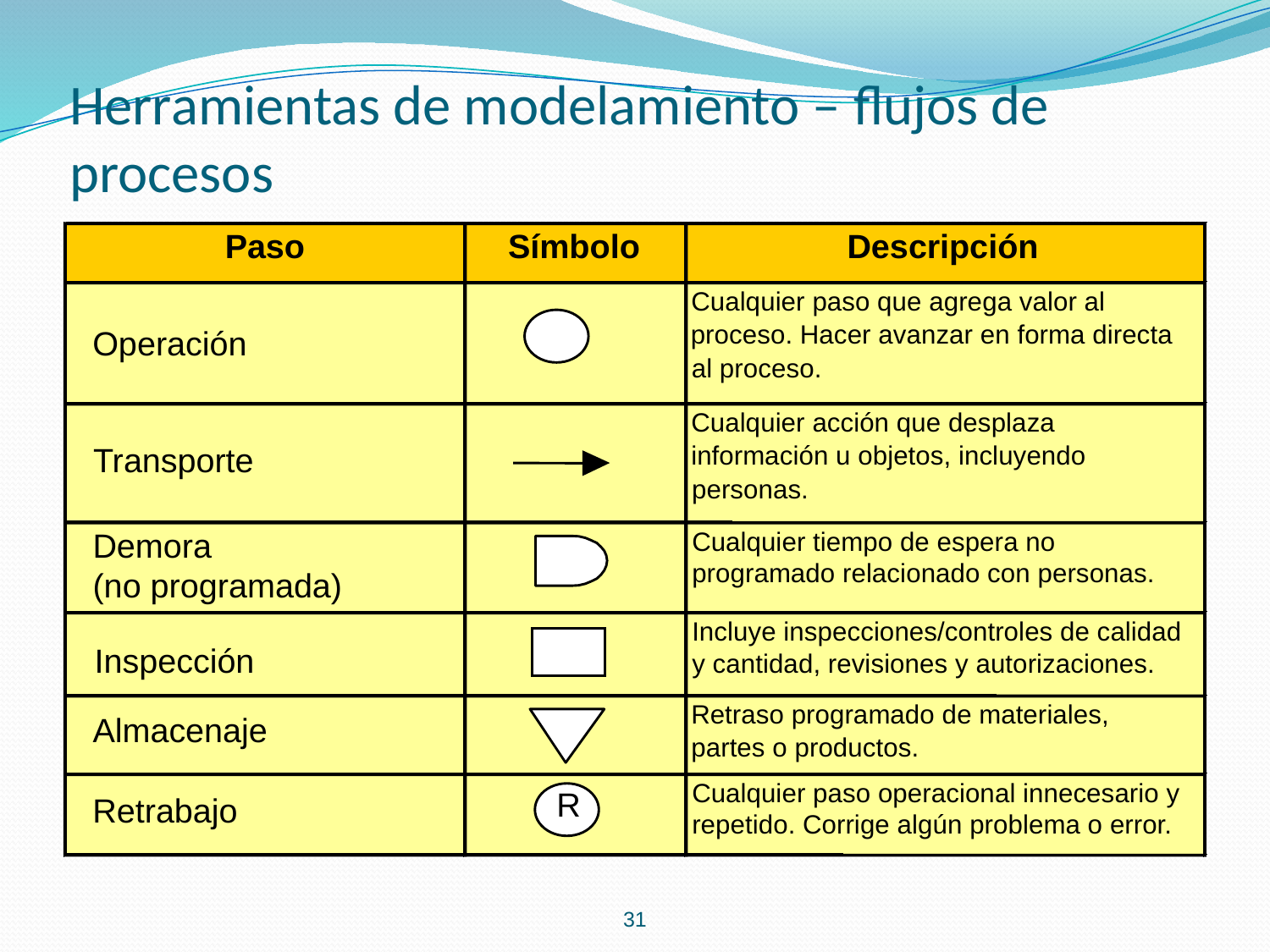

# Herramientas de modelamiento – flujos de procesos

Paso

Símbolo

Descripción

Cualquier paso que agrega valor al

proceso. Hacer avanzar en forma directa
Operación
al proceso.

Cualquier acción que desplaza
Transporte
información u objetos, incluyendo

personas.

Demora
(no programada)
Cualquier tiempo de espera no programado relacionado con personas.

Incluye inspecciones/controles de calidad  y cantidad, revisiones y autorizaciones.

Inspección

Retraso programado de materiales,

Almacenaje
partes o productos.

Cualquier paso operacional innecesario y repetido. Corrige algún problema o error.

R
Retrabajo

31